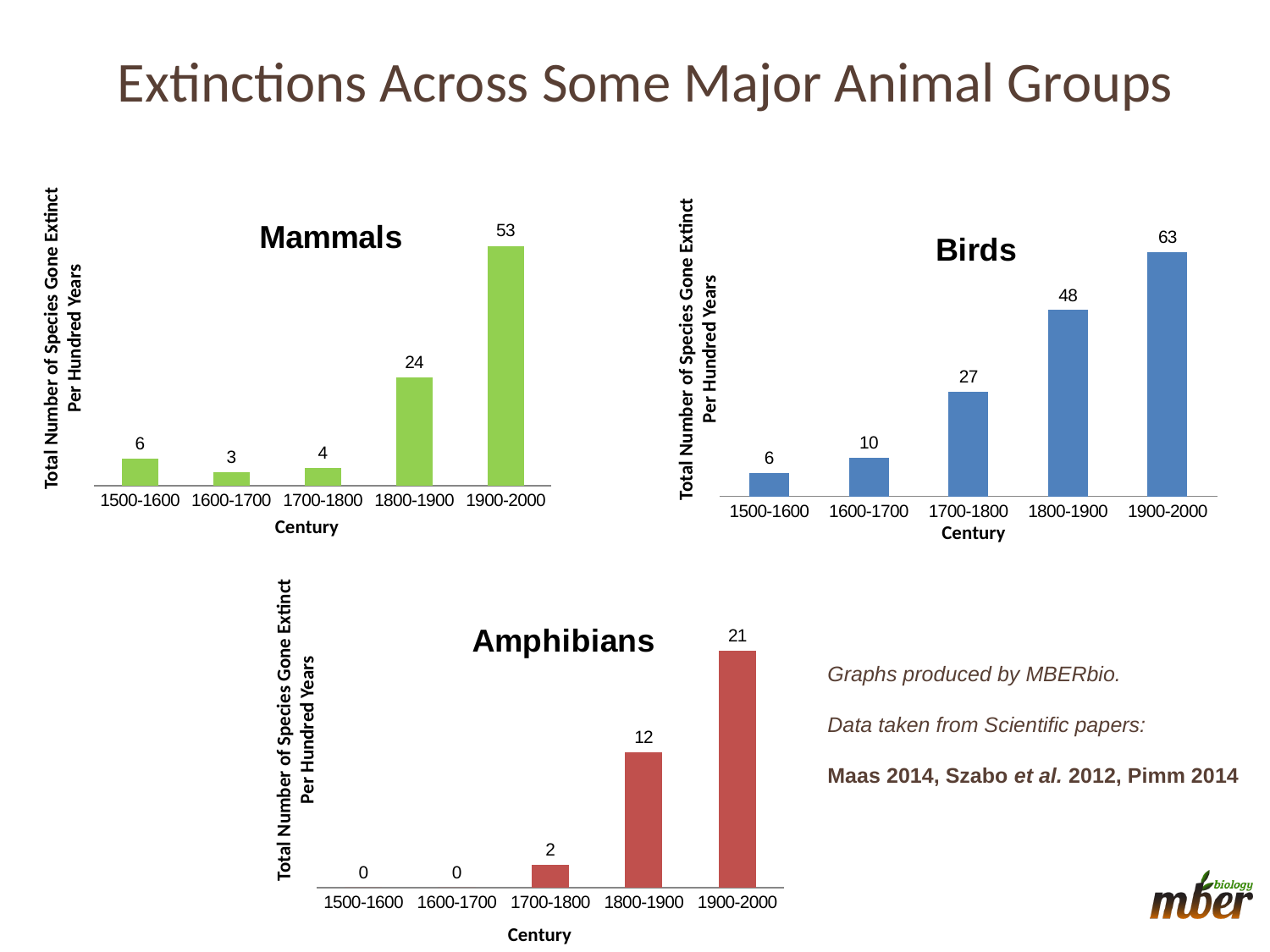

# Extinctions Across Some Major Animal Groups

### Chart: Mammals

| Category |  |
|---|---|
| 1500-1600 | 6.0 |
| 1600-1700 | 3.0 |
| 1700-1800 | 4.0 |
| 1800-1900 | 24.0 |
| 1900-2000 | 53.0 |

### Chart: Birds

| Category |  |
|---|---|
| 1500-1600 | 6.0 |
| 1600-1700 | 10.0 |
| 1700-1800 | 27.0 |
| 1800-1900 | 48.0 |
| 1900-2000 | 63.0 |
Total Number of Species Gone Extinct Per Hundred Years
Total Number of Species Gone Extinct Per Hundred Years
Century
Century

### Chart: Amphibians

| Category |  |
|---|---|
| 1500-1600 | 0.0 |
| 1600-1700 | 0.0 |
| 1700-1800 | 2.0 |
| 1800-1900 | 12.0 |
| 1900-2000 | 21.0 |
Graphs produced by MBERbio.

Data taken from Scientific papers:

Maas 2014, Szabo et al. 2012, Pimm 2014
Total Number of Species Gone Extinct Per Hundred Years
Century